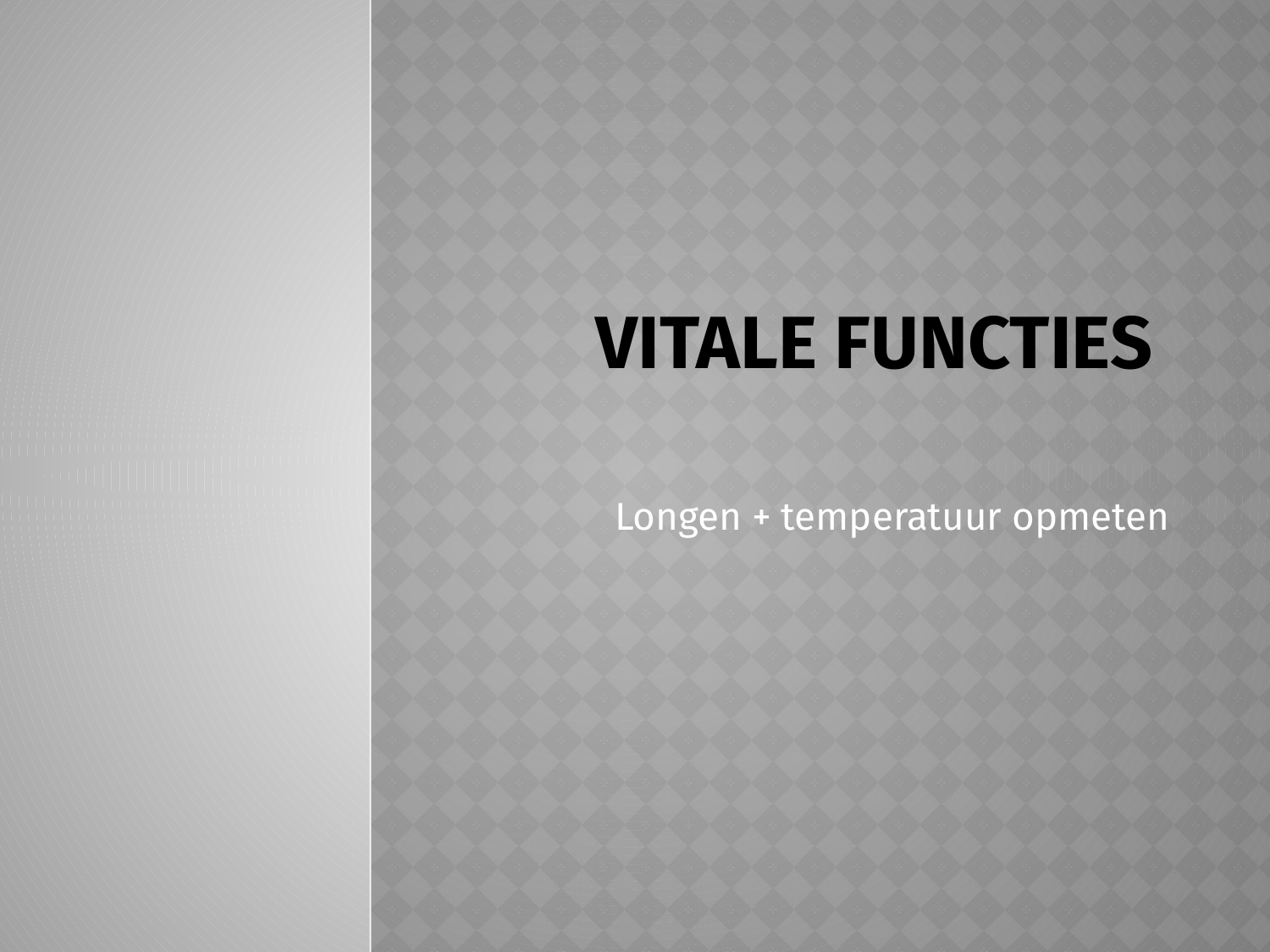

# Vitale functies
Longen + temperatuur opmeten